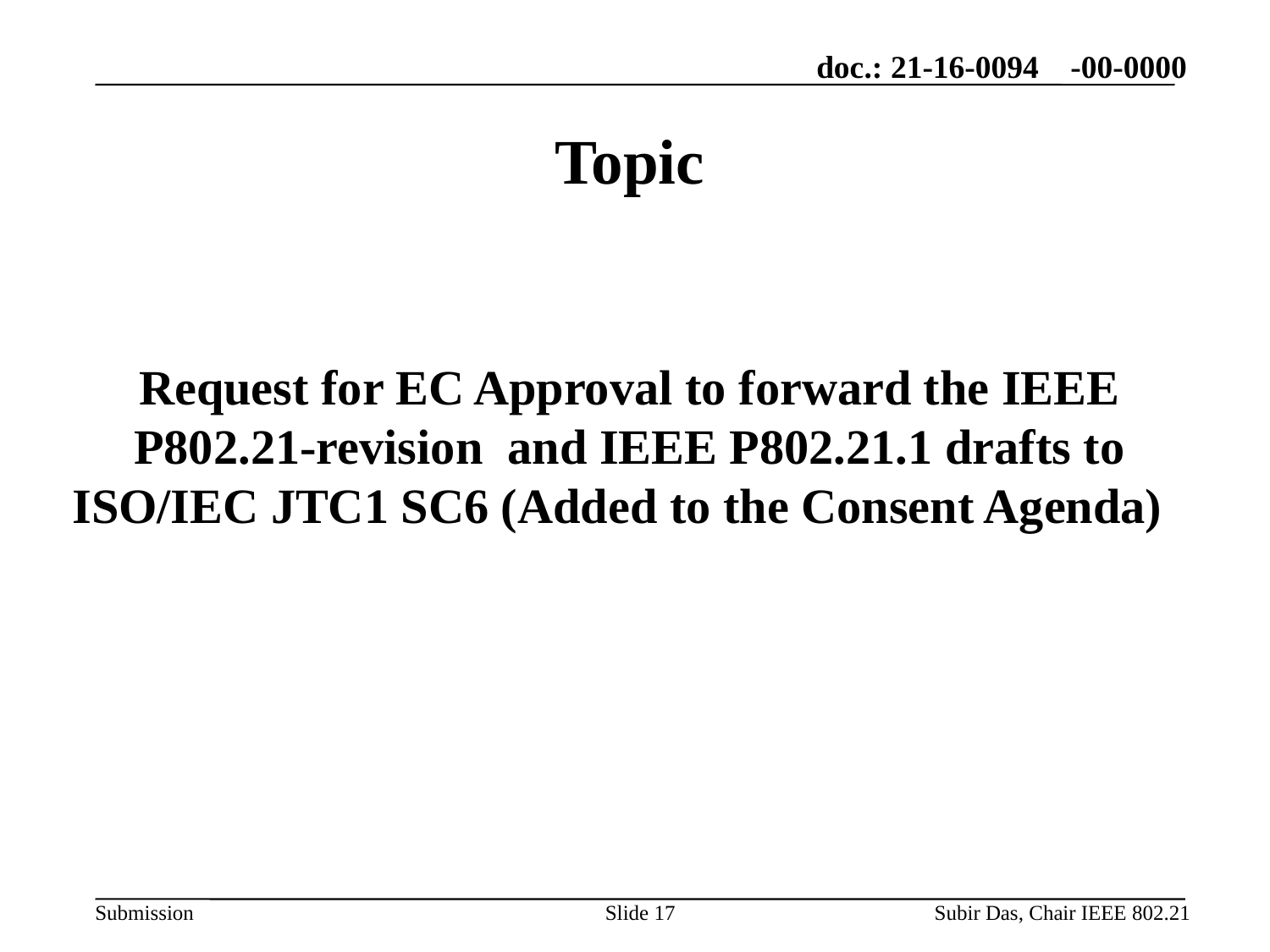

# Topic
Request for EC Approval to forward the IEEE P802.21-revision  and IEEE P802.21.1 drafts to ISO/IEC JTC1 SC6 (Added to the Consent Agenda)
Slide 17
Subir Das, Chair IEEE 802.21